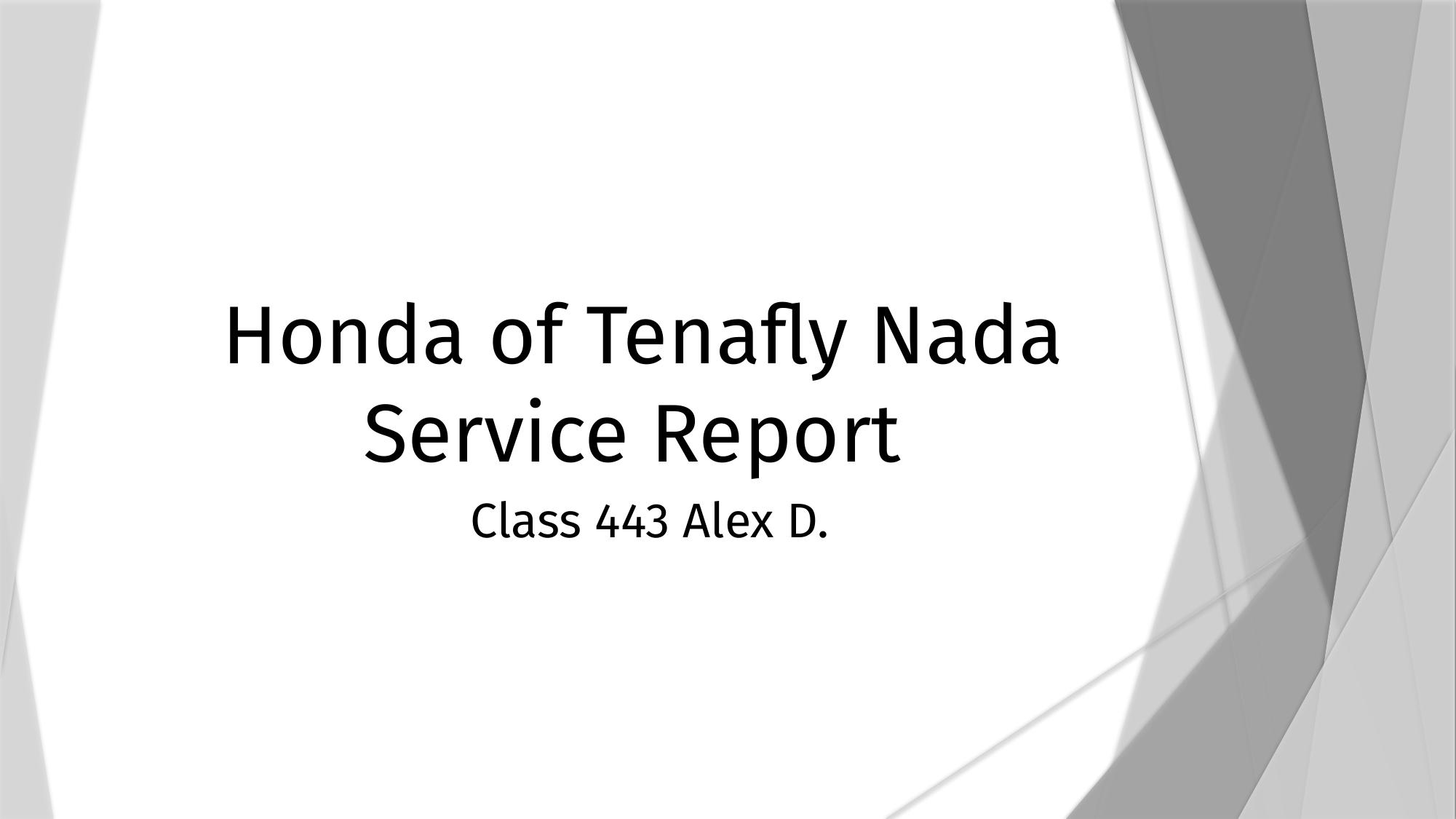

Honda of Tenafly Nada Service Report
 Class 443 Alex D.